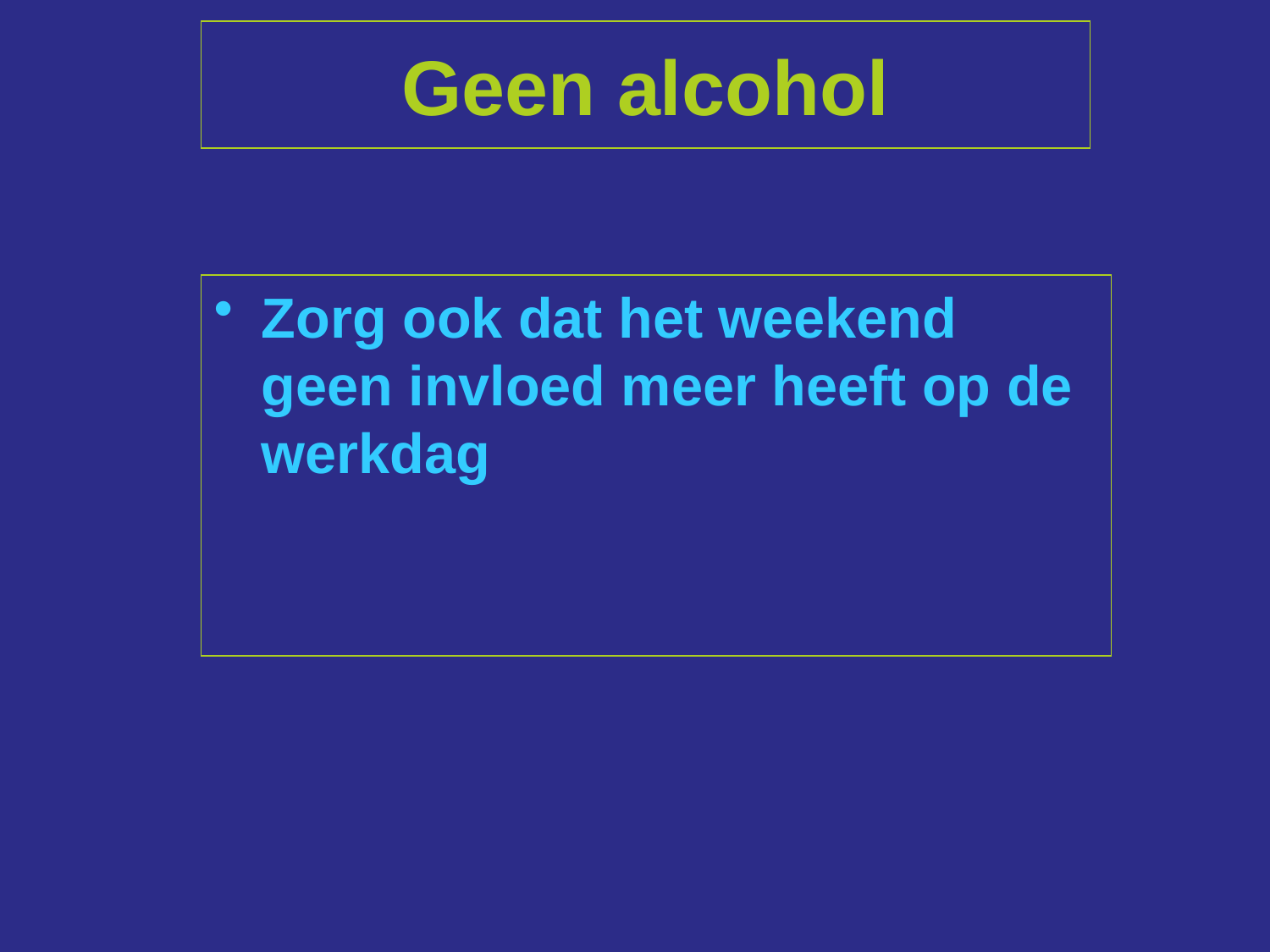

# Geen alcohol
Zorg ook dat het weekend geen invloed meer heeft op de werkdag